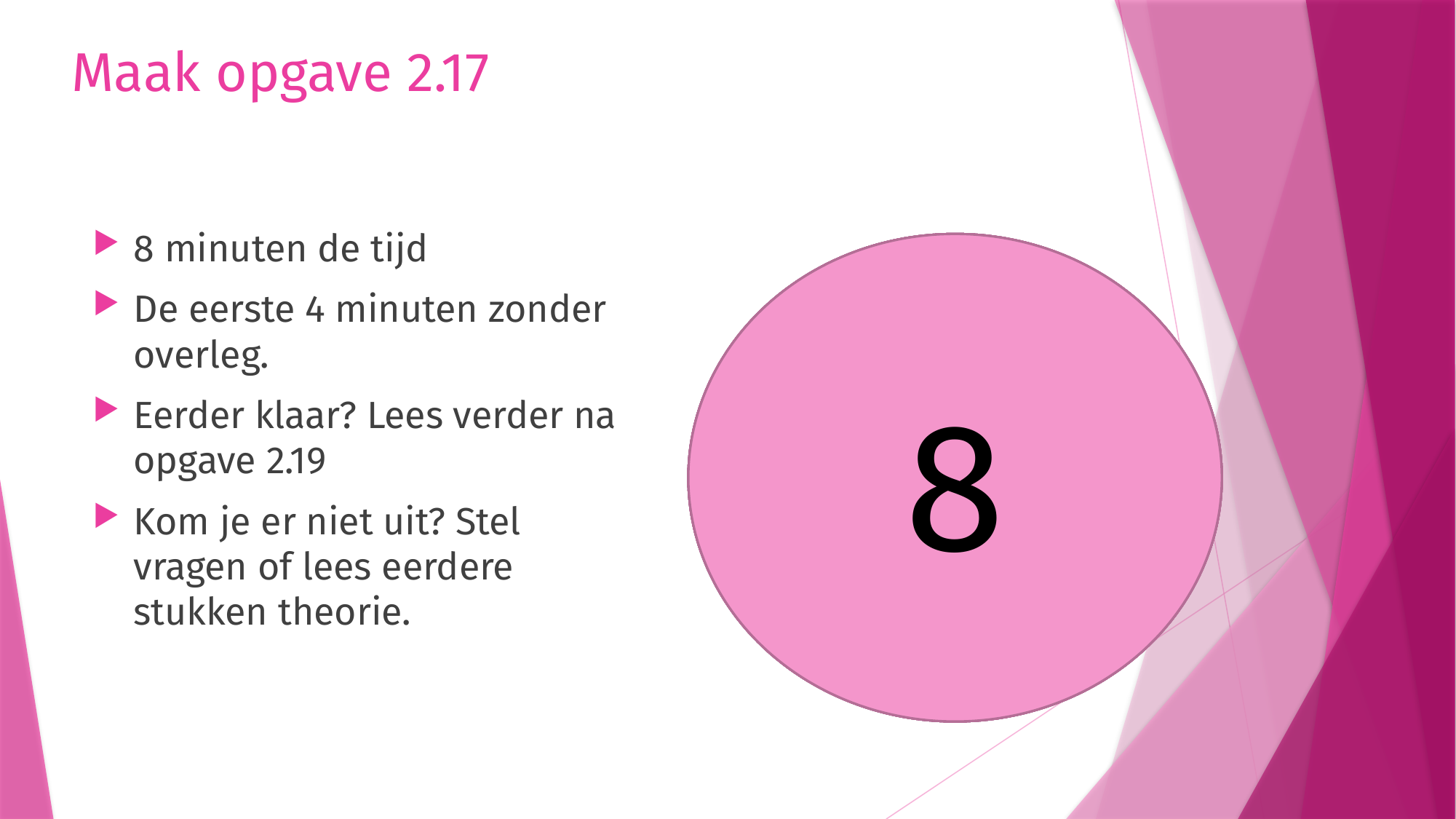

# Maak opgave 2.17
8 minuten de tijd
De eerste 4 minuten zonder overleg.
Eerder klaar? Lees verder na opgave 2.19
Kom je er niet uit? Stel vragen of lees eerdere stukken theorie.
8
5
6
7
4
3
1
2